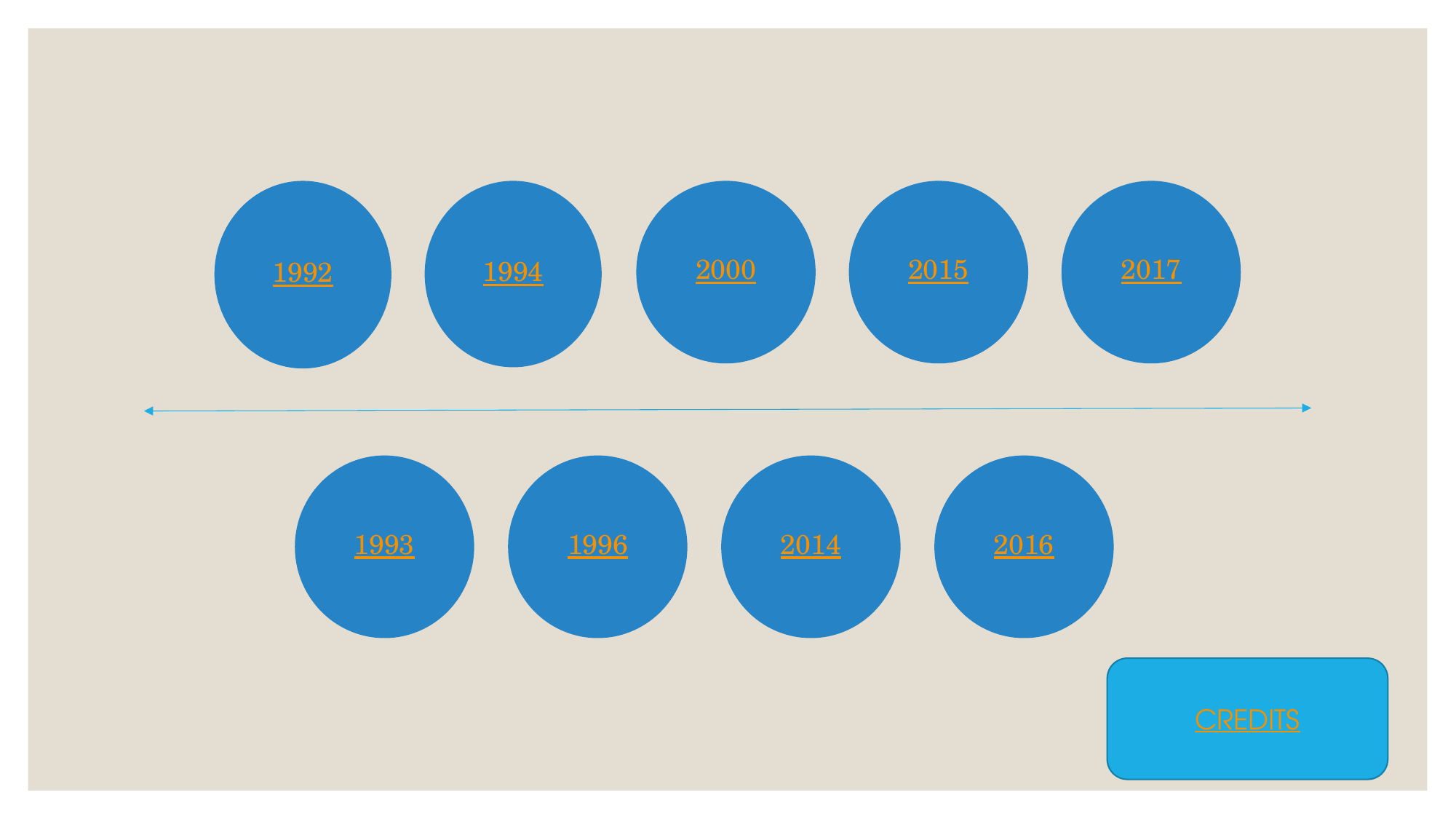

1992
1994
2000
2015
2017
2016
2014
1996
1993
CREDITS